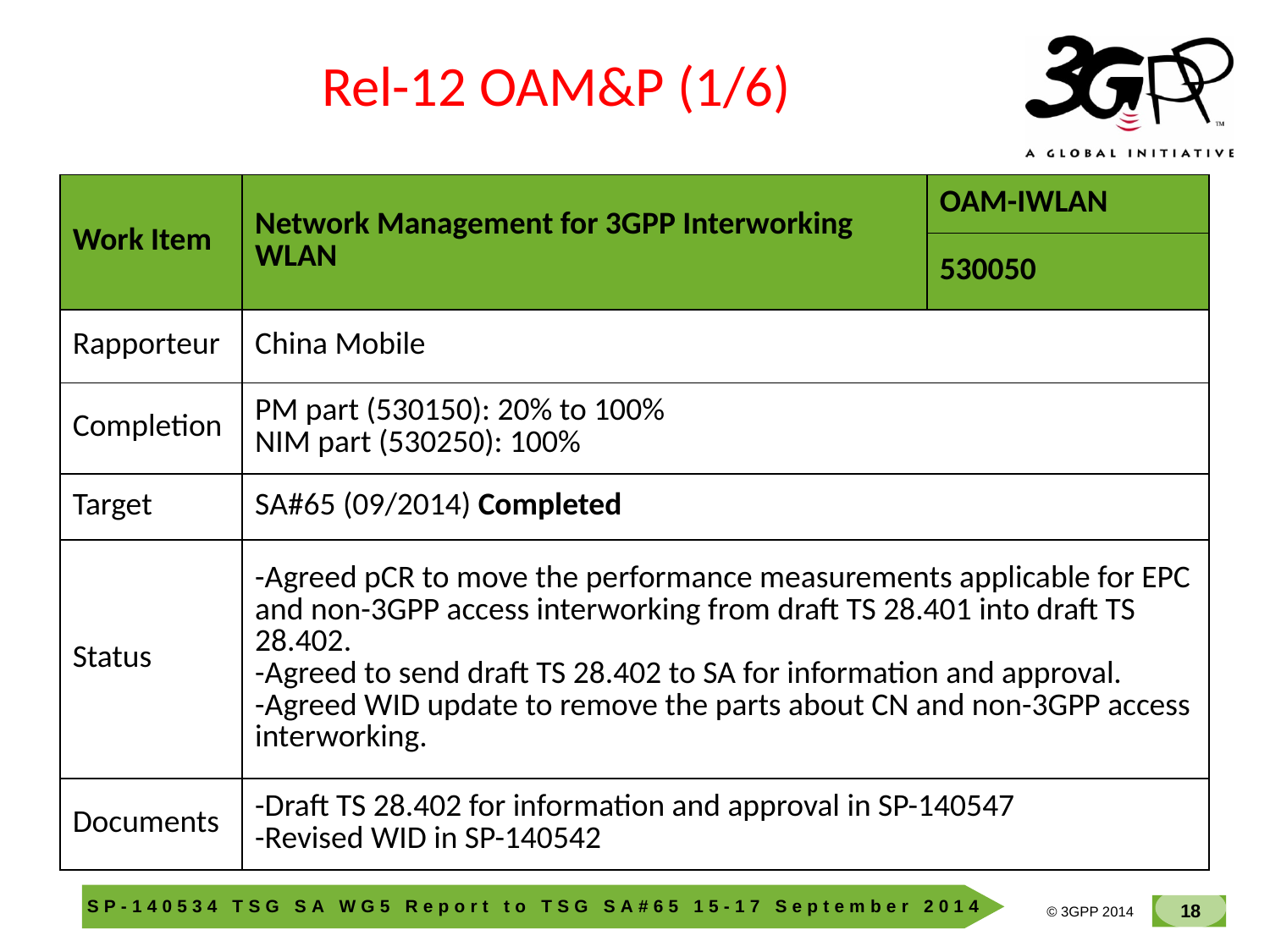

Rel-12 OAM&P (1/6)
| Work Item | Network Management for 3GPP Interworking WLAN | OAM-IWLAN |
| --- | --- | --- |
|  |  | 530050 |
| Rapporteur | China Mobile |  |
| Completion | PM part (530150): 20% to 100% NIM part (530250): 100% |  |
| Target | SA#65 (09/2014) Completed |  |
| Status | -Agreed pCR to move the performance measurements applicable for EPC and non-3GPP access interworking from draft TS 28.401 into draft TS 28.402. -Agreed to send draft TS 28.402 to SA for information and approval. -Agreed WID update to remove the parts about CN and non-3GPP access interworking. |  |
| Documents | -Draft TS 28.402 for information and approval in SP-140547 -Revised WID in SP-140542 |  |